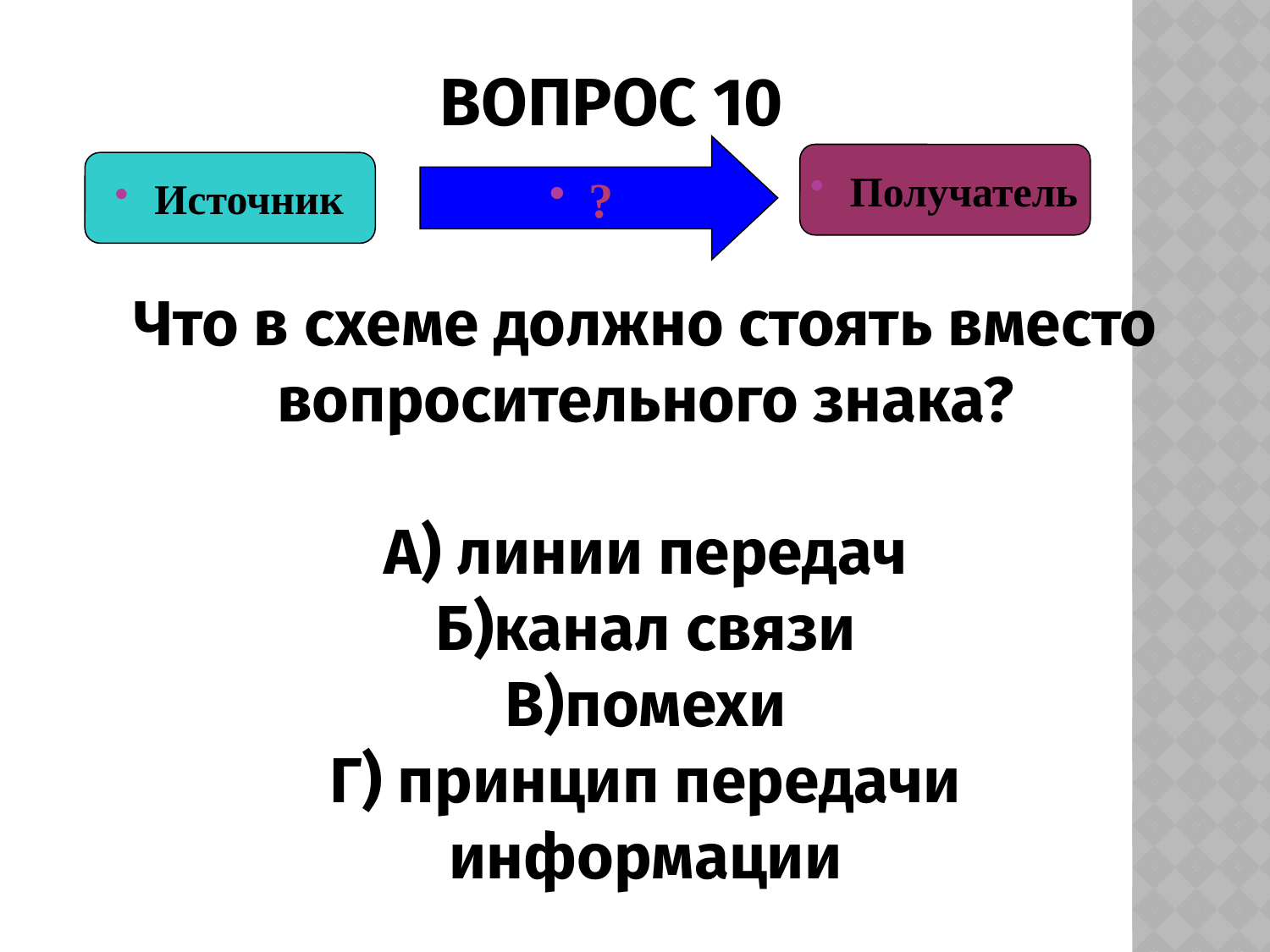

# Вопрос 10
?
Получатель
Источник
Что в схеме должно стоять вместо вопросительного знака?

А) линии передач
Б)канал связи
В)помехи
Г) принцип передачи информации